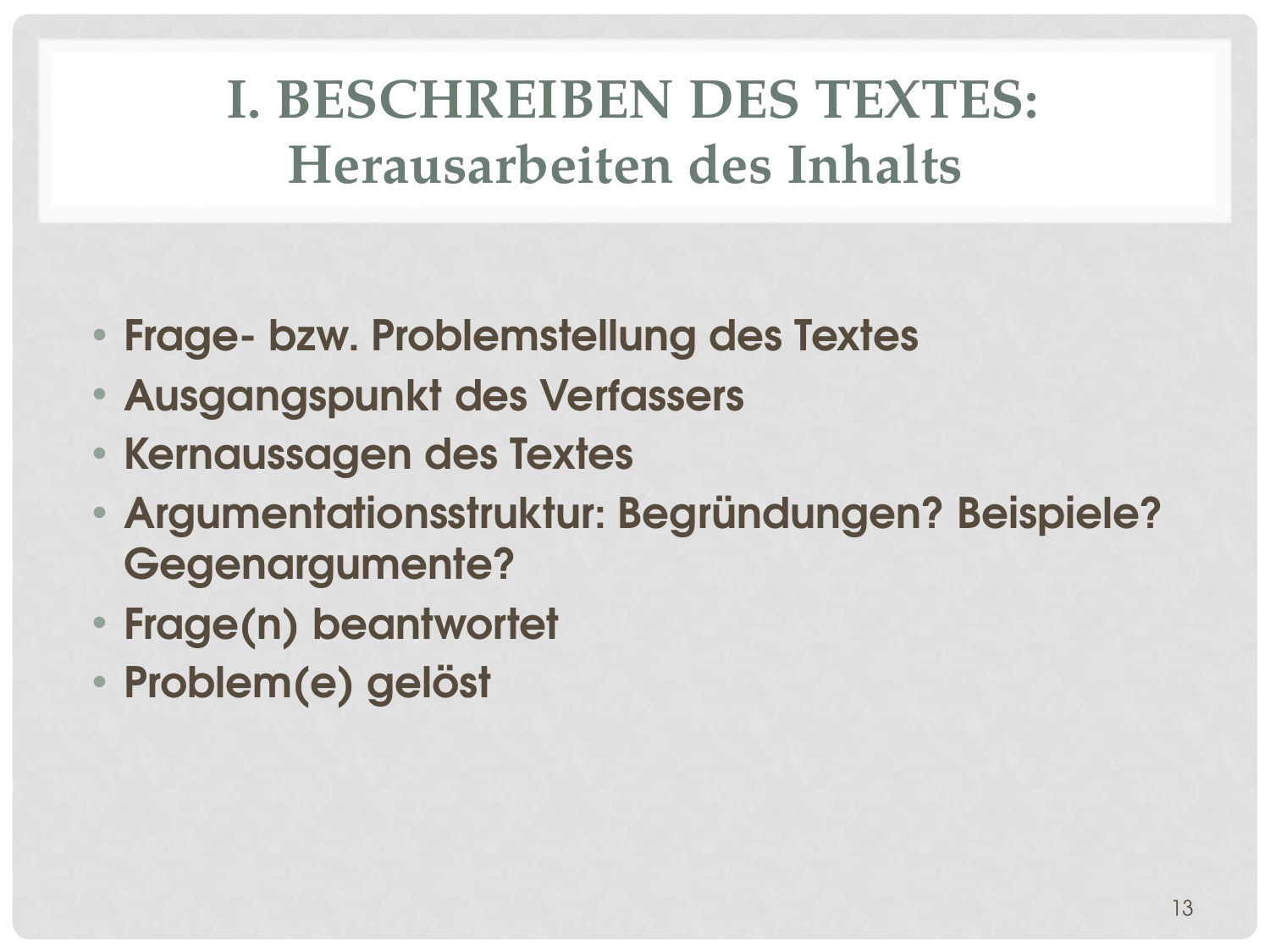

# I. Beschreiben des Textes: Herausarbeiten des Inhalts

Frage- bzw. Problemstellung des Textes
Ausgangspunkt des Verfassers
Kernaussagen des Textes
Argumentationsstruktur: Begründungen? Beispiele? Gegenargumente?
Frage(n) beantwortet
Problem(e) gelöst
13